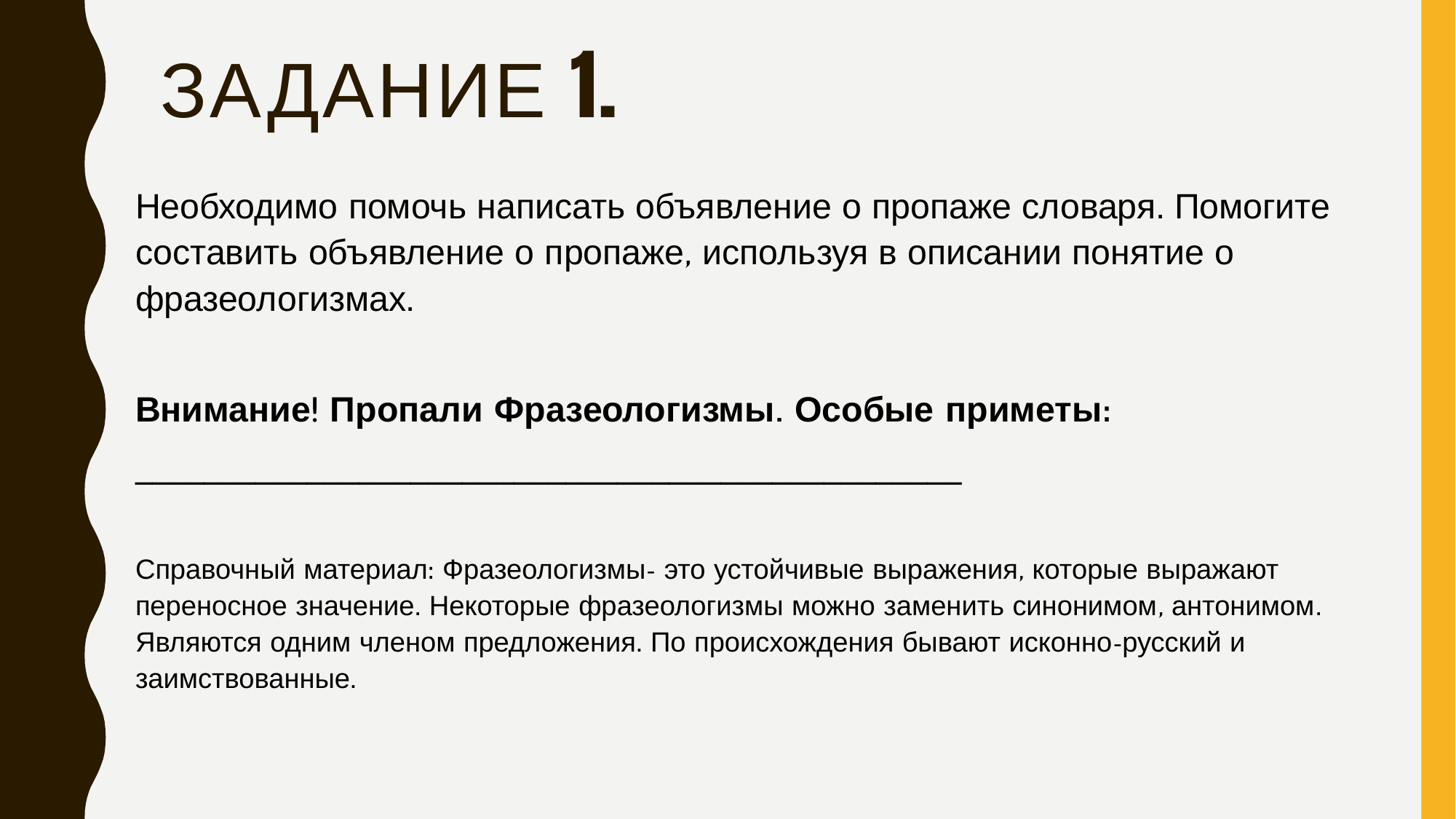

# Задание 1.
Необходимо помочь написать объявление о пропаже словаря. Помогите составить объявление о пропаже, используя в описании понятие о фразеологизмах.

Внимание! Пропали Фразеологизмы. Особые приметы:
________________________________________________

Справочный материал: Фразеологизмы- это устойчивые выражения, которые выражают переносное значение. Некоторые фразеологизмы можно заменить синонимом, антонимом. Являются одним членом предложения. По происхождения бывают исконно-русский и заимствованные.